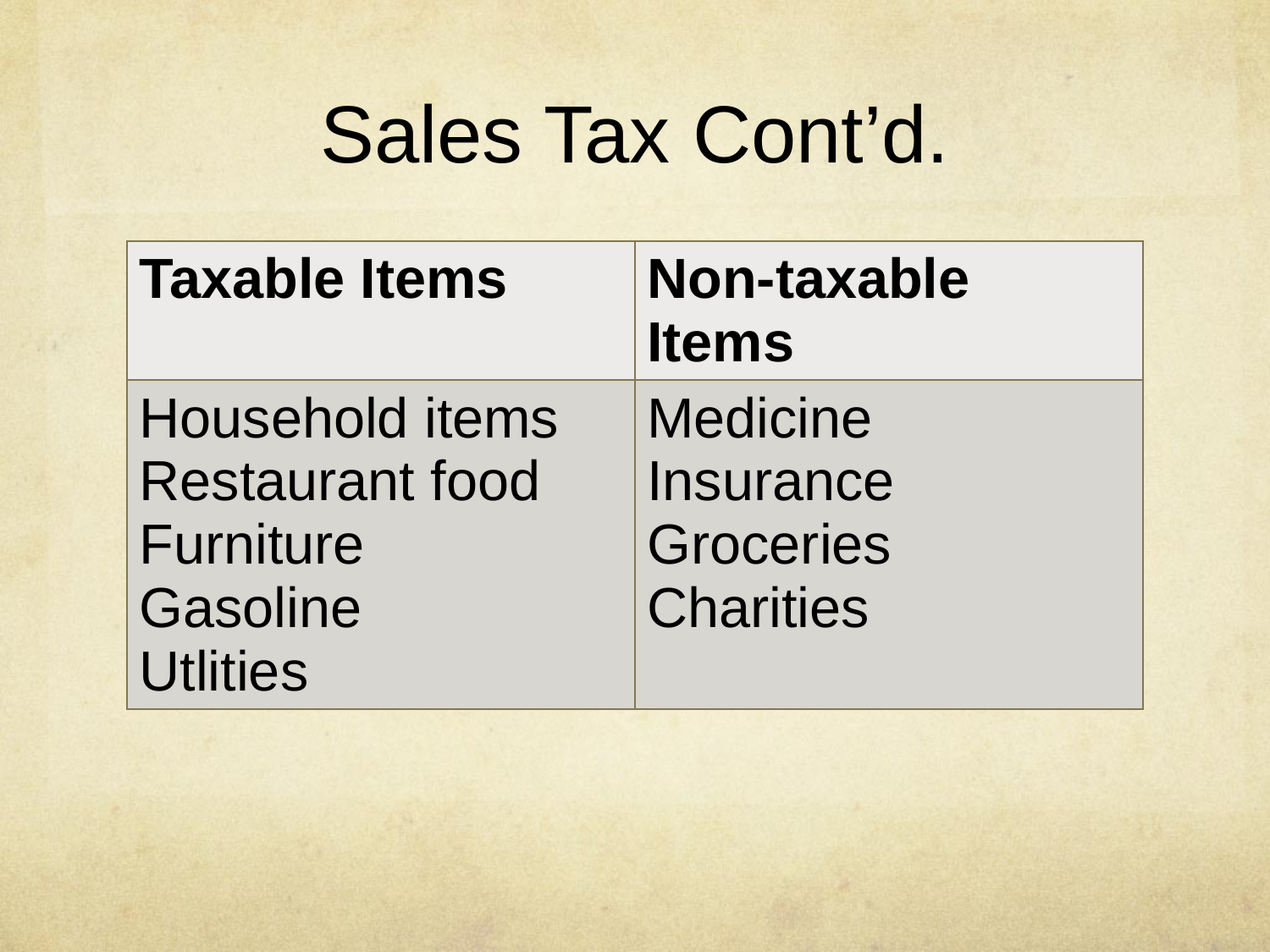

# Sales Tax Cont’d.
| Taxable Items | Non-taxable Items |
| --- | --- |
| Household items Restaurant food Furniture Gasoline Utlities | Medicine Insurance Groceries Charities |